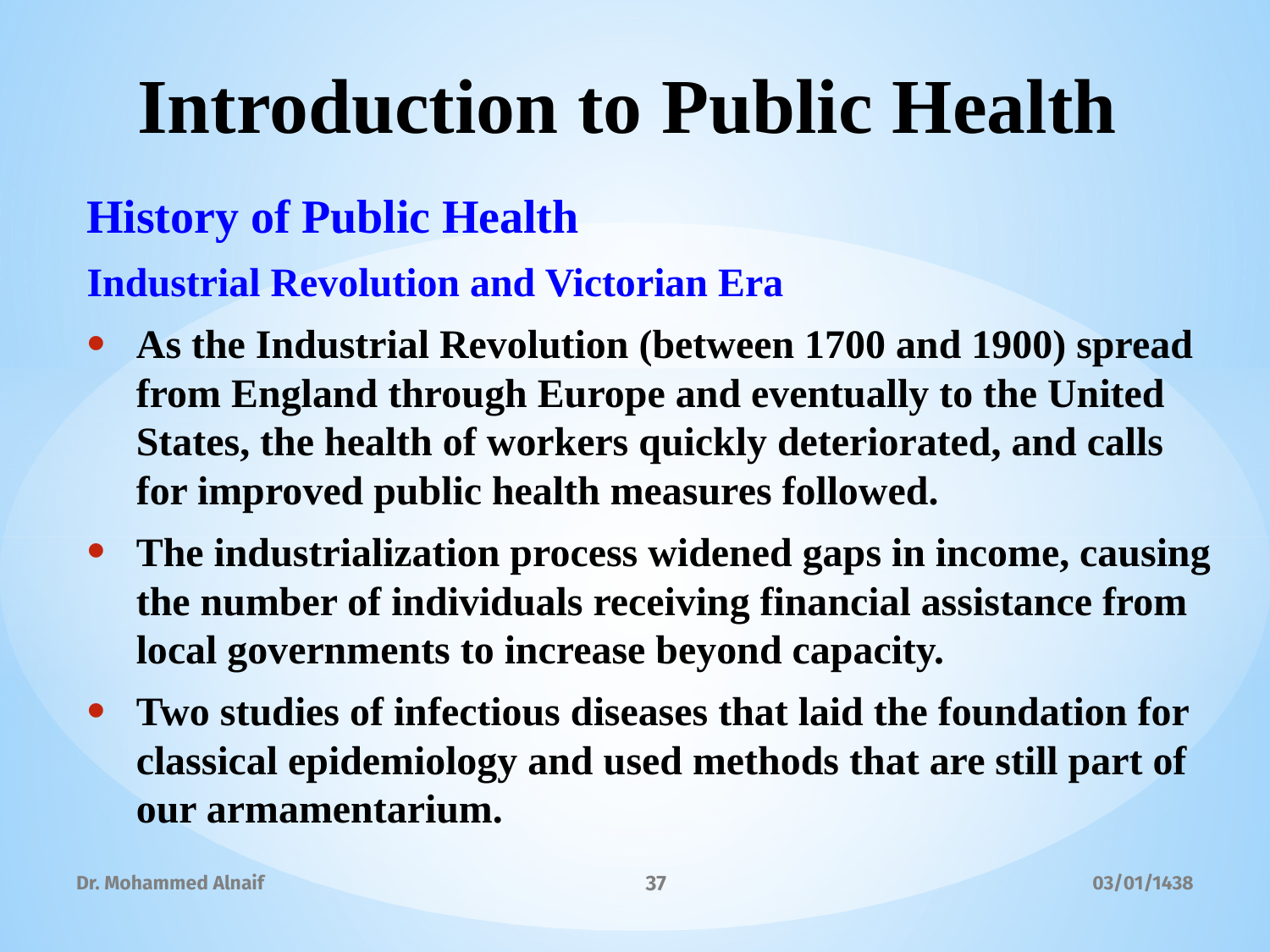

# Introduction to Public Health
History of Public Health
Industrial Revolution and Victorian Era
As the Industrial Revolution (between 1700 and 1900) spread from England through Europe and eventually to the United States, the health of workers quickly deteriorated, and calls for improved public health measures followed.
The industrialization process widened gaps in income, causing the number of individuals receiving financial assistance from local governments to increase beyond capacity.
Two studies of infectious diseases that laid the foundation for classical epidemiology and used methods that are still part of our armamentarium.
Dr. Mohammed Alnaif
37
03/01/1438